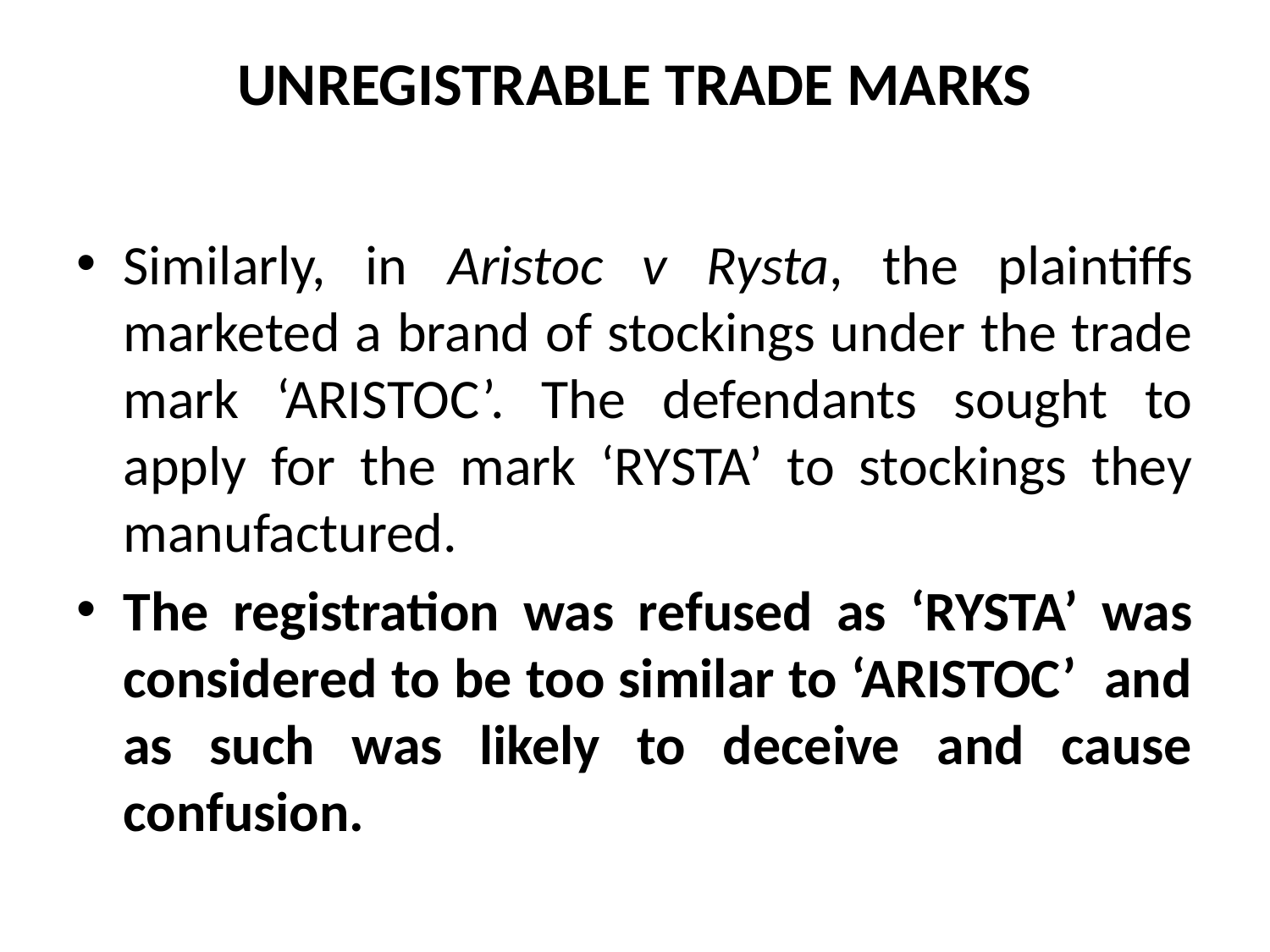

# UNREGISTRABLE TRADE MARKS
Similarly, in Aristoc v Rysta, the plaintiffs marketed a brand of stockings under the trade mark ‘ARISTOC’. The defendants sought to apply for the mark ‘RYSTA’ to stockings they manufactured.
The registration was refused as ‘RYSTA’ was considered to be too similar to ‘ARISTOC’  and as such was likely to deceive and cause confusion.